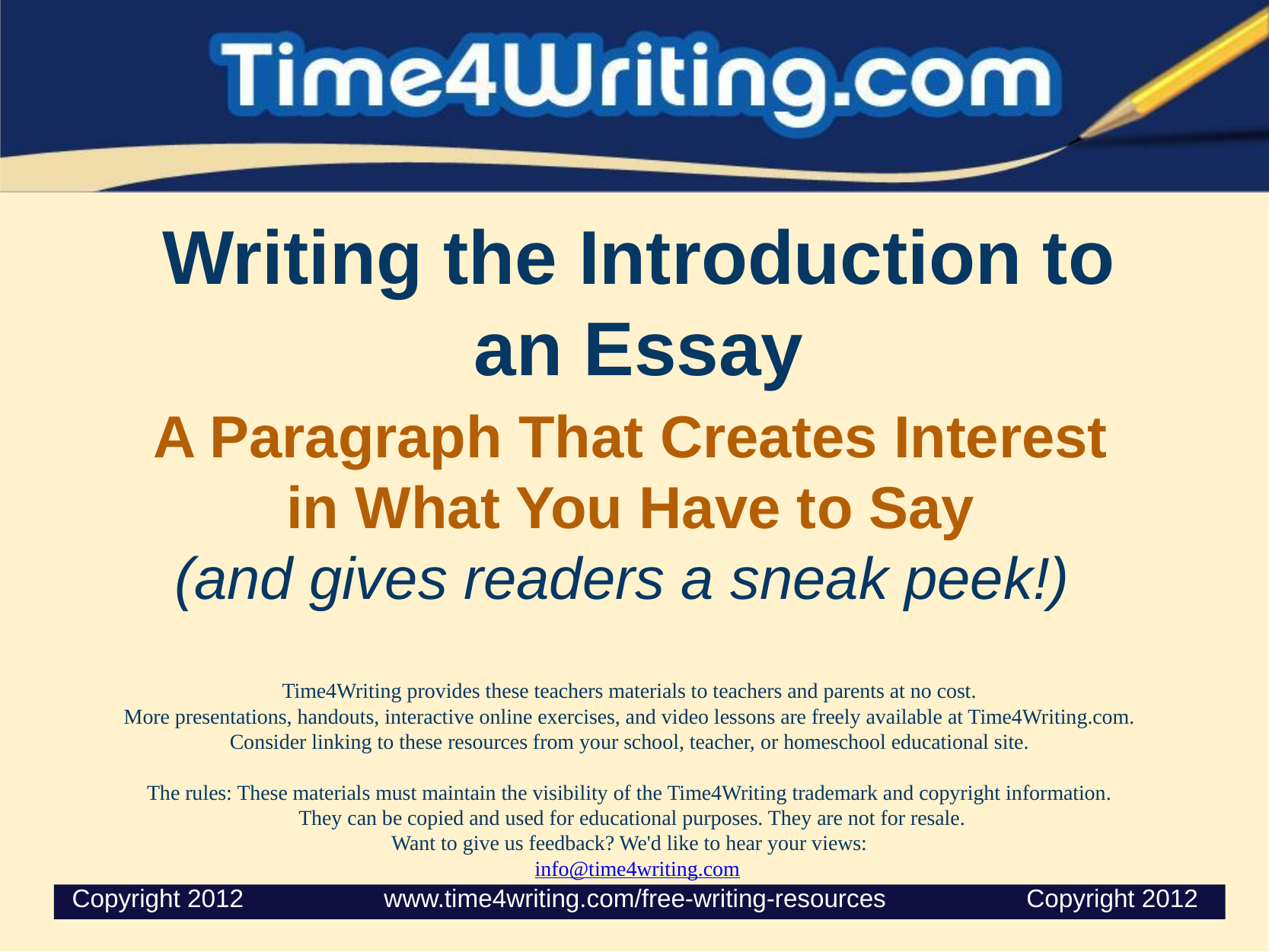

# Writing the Introduction to an Essay
A Paragraph That Creates Interest in What You Have to Say
(and gives readers a sneak peek!)
Time4Writing provides these teachers materials to teachers and parents at no cost.
More presentations, handouts, interactive online exercises, and video lessons are freely available at Time4Writing.com.
Consider linking to these resources from your school, teacher, or homeschool educational site.

The rules: These materials must maintain the visibility of the Time4Writing trademark and copyright information.
They can be copied and used for educational purposes. They are not for resale.
Want to give us feedback? We'd like to hear your views:
  info@time4writing.com

 Copyright 2012                    www.time4writing.com/free-writing-resources                    Copyright 2012